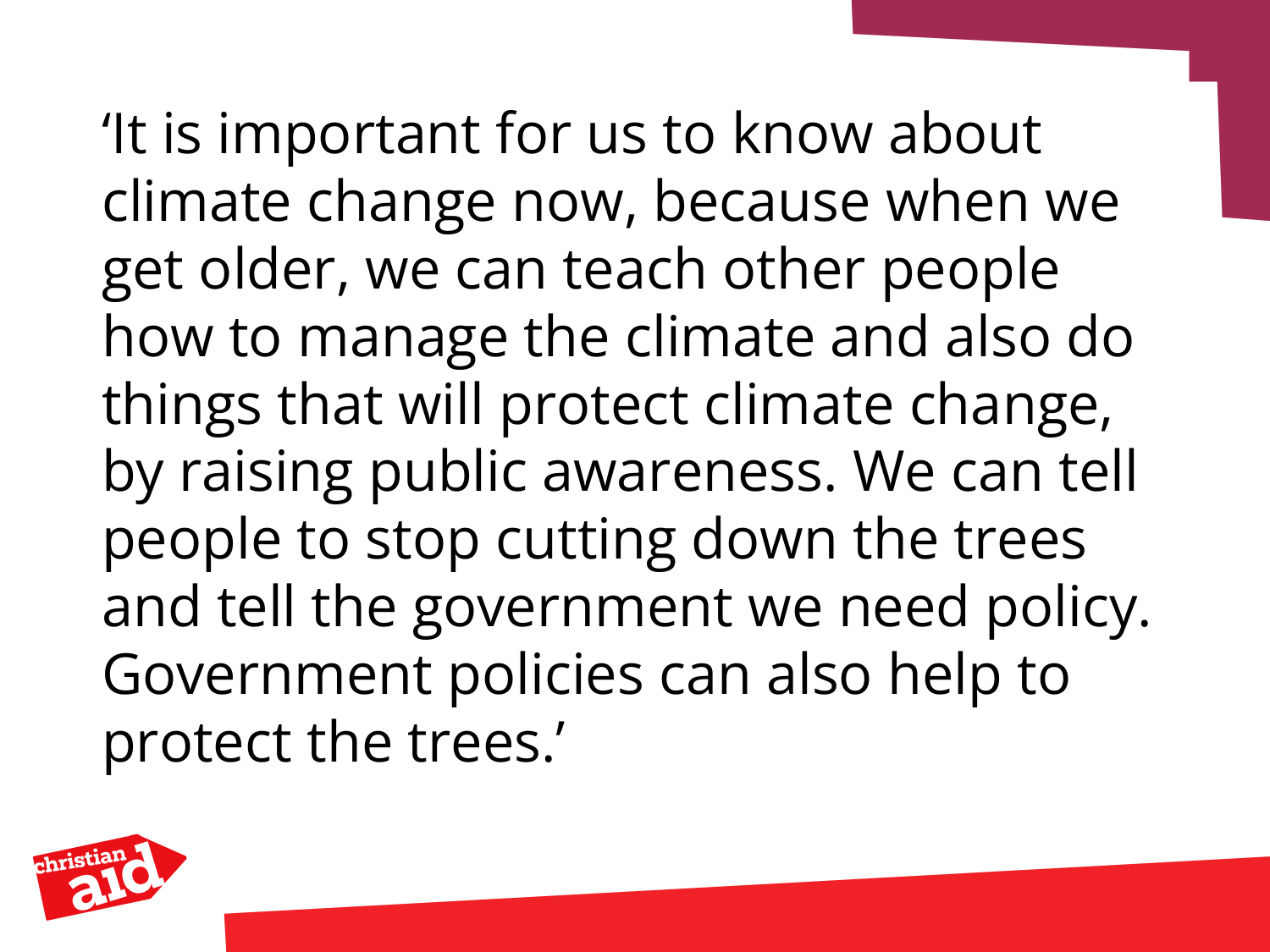

‘It is important for us to know about climate change now, because when we get older, we can teach other people how to manage the climate and also do things that will protect climate change, by raising public awareness. We can tell people to stop cutting down the trees and tell the government we need policy. Government policies can also help to protect the trees.’